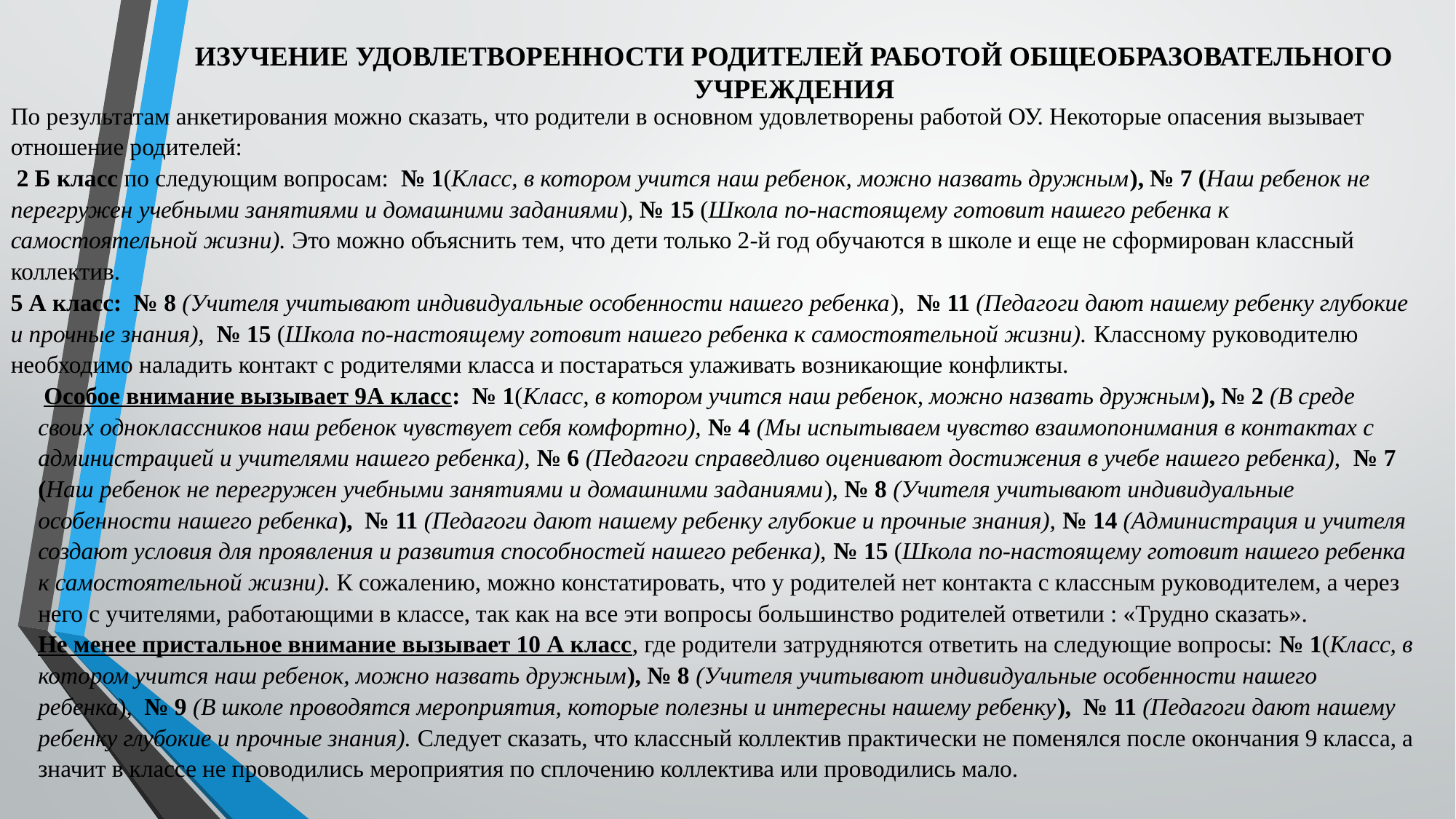

ИЗУЧЕНИЕ УДОВЛЕТВОРЕННОСТИ РОДИТЕЛЕЙ РАБОТОЙ ОБЩЕОБРАЗОВАТЕЛЬНОГО УЧРЕЖДЕНИЯ
По результатам анкетирования можно сказать, что родители в основном удовлетворены работой ОУ. Некоторые опасения вызывает отношение родителей:
 2 Б класс по следующим вопросам:  № 1(Класс, в котором учится наш ребенок, можно назвать дружным), № 7 (Наш ребенок не перегружен учебными занятиями и домашними заданиями), № 15 (Школа по-настоящему готовит нашего ребенка к самостоятельной жизни). Это можно объяснить тем, что дети только 2-й год обучаются в школе и еще не сформирован классный коллектив.
5 А класс:  № 8 (Учителя учитывают индивидуальные особенности нашего ребенка),  № 11 (Педагоги дают нашему ребенку глубокие и прочные знания),  № 15 (Школа по-настоящему готовит нашего ребенка к самостоятельной жизни). Классному руководителю необходимо наладить контакт с родителями класса и постараться улаживать возникающие конфликты.
 Особое внимание вызывает 9А класс:  № 1(Класс, в котором учится наш ребенок, можно назвать дружным), № 2 (В среде своих одноклассников наш ребенок чувствует себя комфортно), № 4 (Мы испытываем чувство взаимопонимания в контактах с администрацией и учителями нашего ребенка), № 6 (Педагоги справедливо оценивают достижения в учебе нашего ребенка),  № 7 (Наш ребенок не перегружен учебными занятиями и домашними заданиями), № 8 (Учителя учитывают индивидуальные особенности нашего ребенка),  № 11 (Педагоги дают нашему ребенку глубокие и прочные знания), № 14 (Администрация и учителя создают условия для проявления и развития способностей нашего ребенка), № 15 (Школа по-настоящему готовит нашего ребенка к самостоятельной жизни). К сожалению, можно констатировать, что у родителей нет контакта с классным руководителем, а через него с учителями, работающими в классе, так как на все эти вопросы большинство родителей ответили : «Трудно сказать».
Не менее пристальное внимание вызывает 10 А класс, где родители затрудняются ответить на следующие вопросы: № 1(Класс, в котором учится наш ребенок, можно назвать дружным), № 8 (Учителя учитывают индивидуальные особенности нашего ребенка),  № 9 (В школе проводятся мероприятия, которые полезны и интересны нашему ребенку),  № 11 (Педагоги дают нашему ребенку глубокие и прочные знания). Следует сказать, что классный коллектив практически не поменялся после окончания 9 класса, а значит в классе не проводились мероприятия по сплочению коллектива или проводились мало.